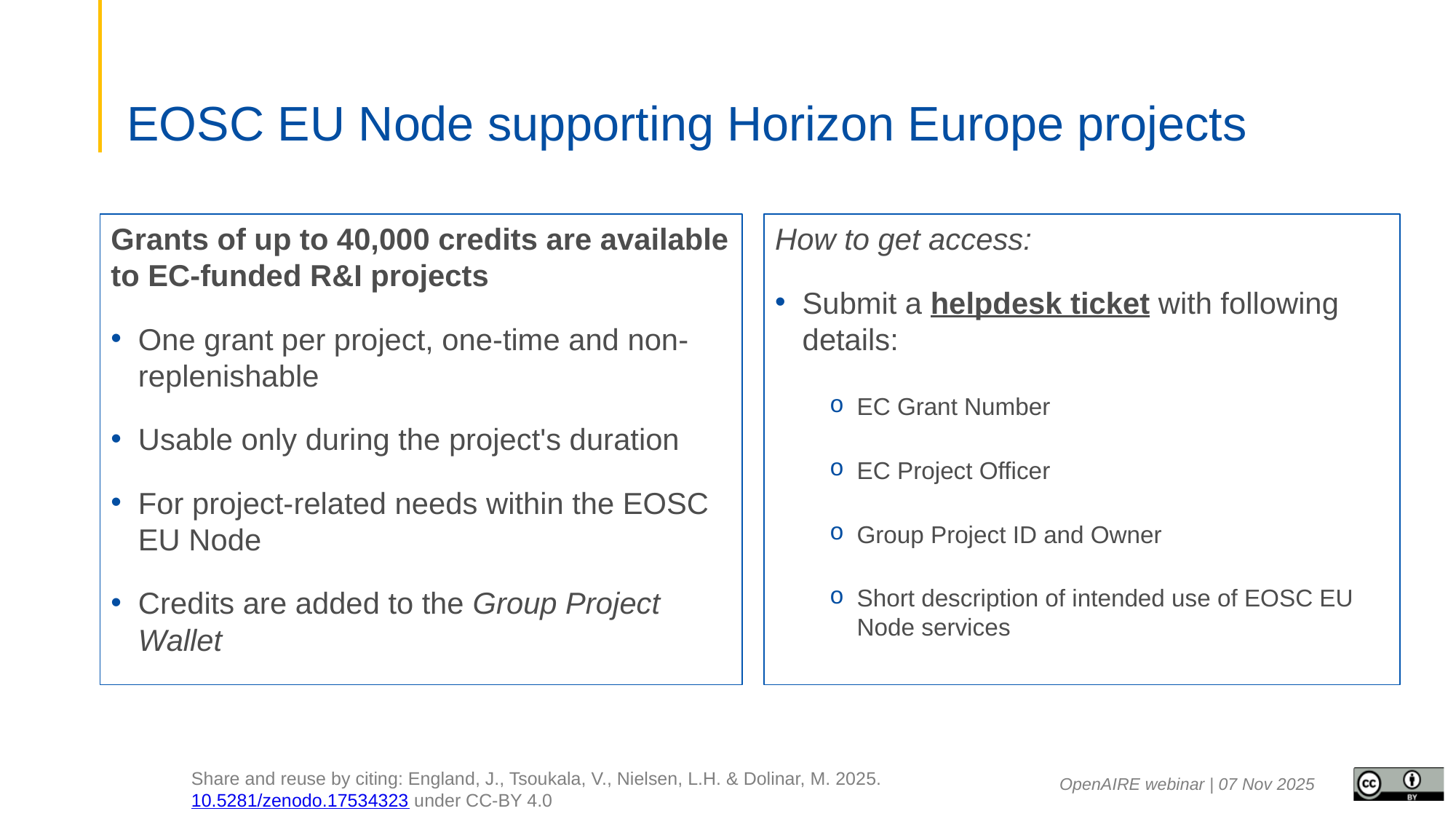

EOSC EU Node supporting Horizon Europe projects
# Grants of up to 40,000 credits are available to EC-funded R&I projects
One grant per project, one-time and non-replenishable
Usable only during the project's duration
For project-related needs within the EOSC EU Node
Credits are added to the Group Project Wallet
How to get access:
Submit a helpdesk ticket with following details:
EC Grant Number
EC Project Officer
Group Project ID and Owner
Short description of intended use of EOSC EU Node services